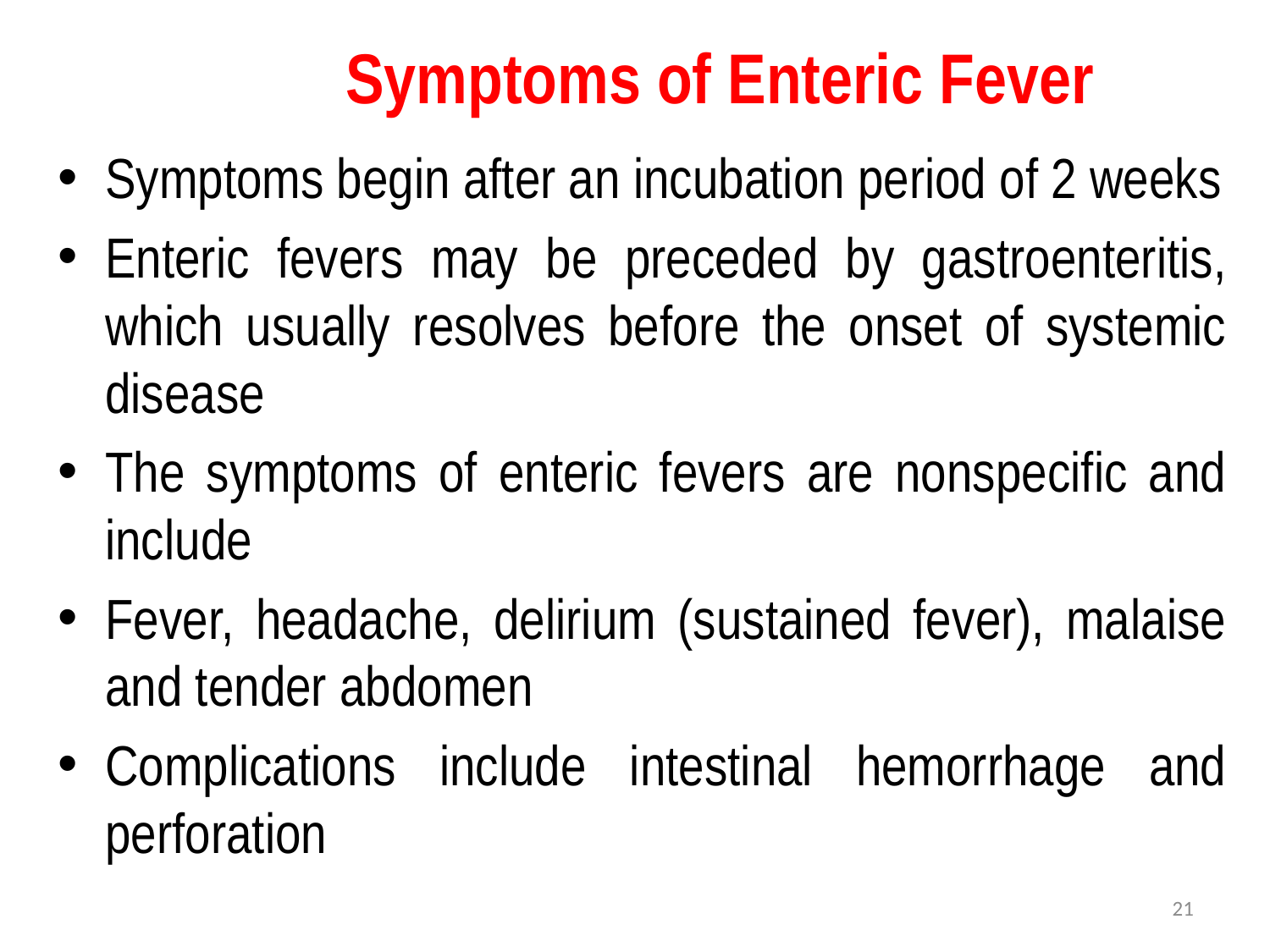

# Symptoms of Enteric Fever
Symptoms begin after an incubation period of 2 weeks
Enteric fevers may be preceded by gastroenteritis, which usually resolves before the onset of systemic disease
The symptoms of enteric fevers are nonspecific and include
Fever, headache, delirium (sustained fever), malaise and tender abdomen
Complications include intestinal hemorrhage and perforation

21